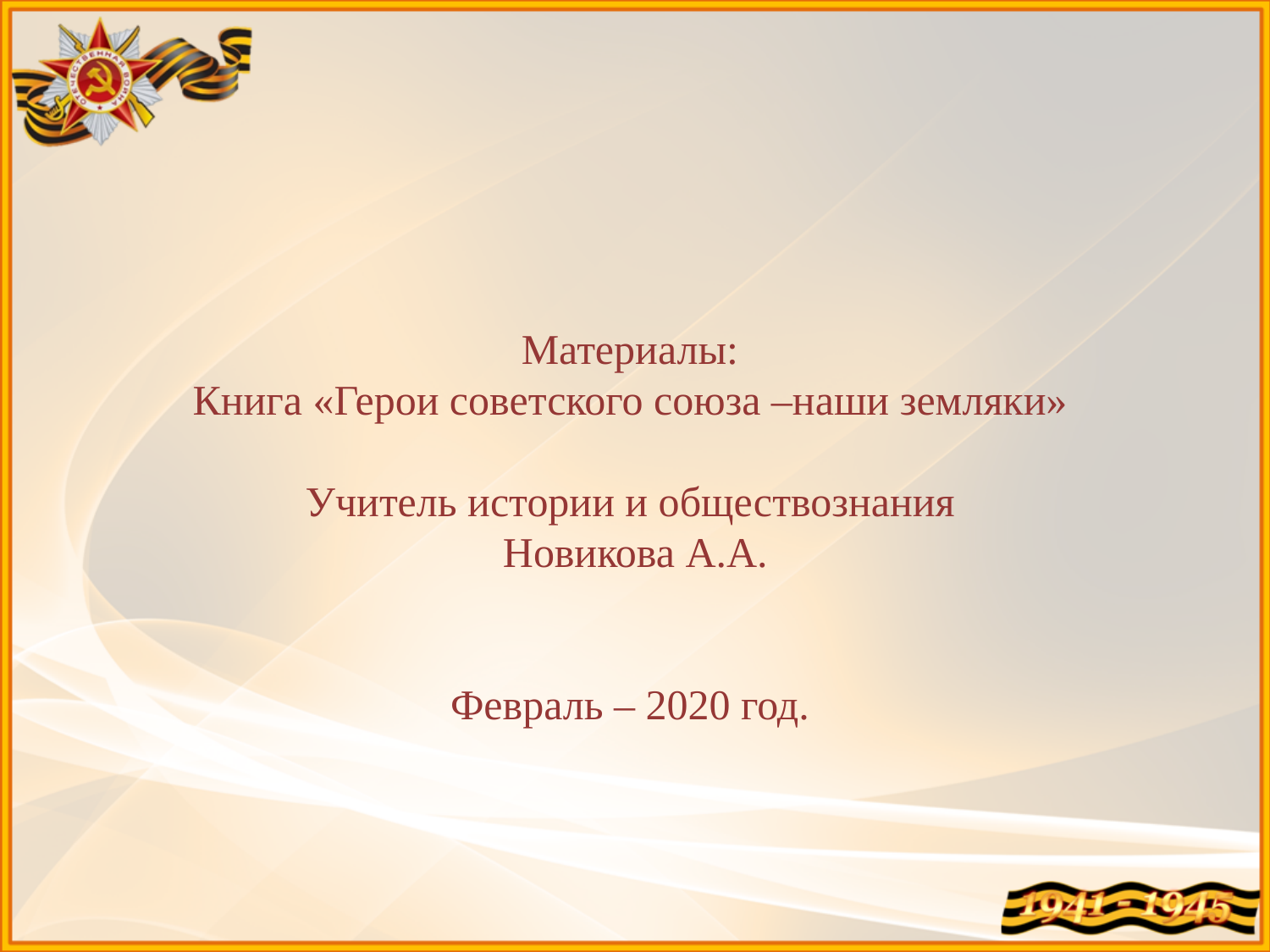

Материалы:
Книга «Герои советского союза –наши земляки»

Учитель истории и обществознания
 Новикова А.А.

Февраль – 2020 год.